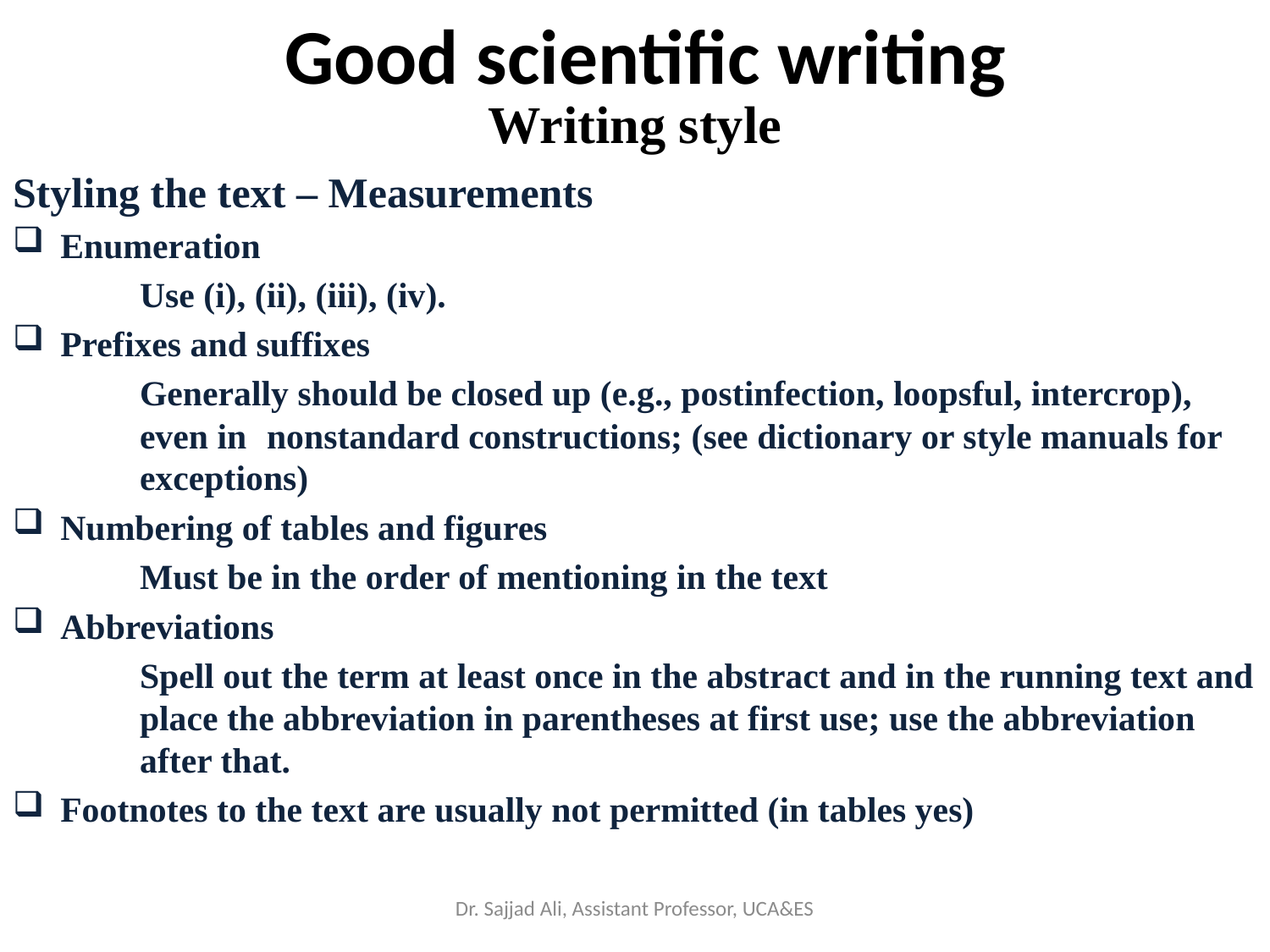

Good scientific writing
Writing style
Styling the text – Measurements
Enumeration
	Use (i), (ii), (iii), (iv).
Prefixes and suffixes
	Generally should be closed up (e.g., postinfection, loopsful, intercrop), 	even in 	nonstandard constructions; (see dictionary or style manuals for 	exceptions)
Numbering of tables and figures
	Must be in the order of mentioning in the text
Abbreviations
	Spell out the term at least once in the abstract and in the running text and 	place the abbreviation in parentheses at first use; use the abbreviation 	after that.
Footnotes to the text are usually not permitted (in tables yes)
Dr. Sajjad Ali, Assistant Professor, UCA&ES